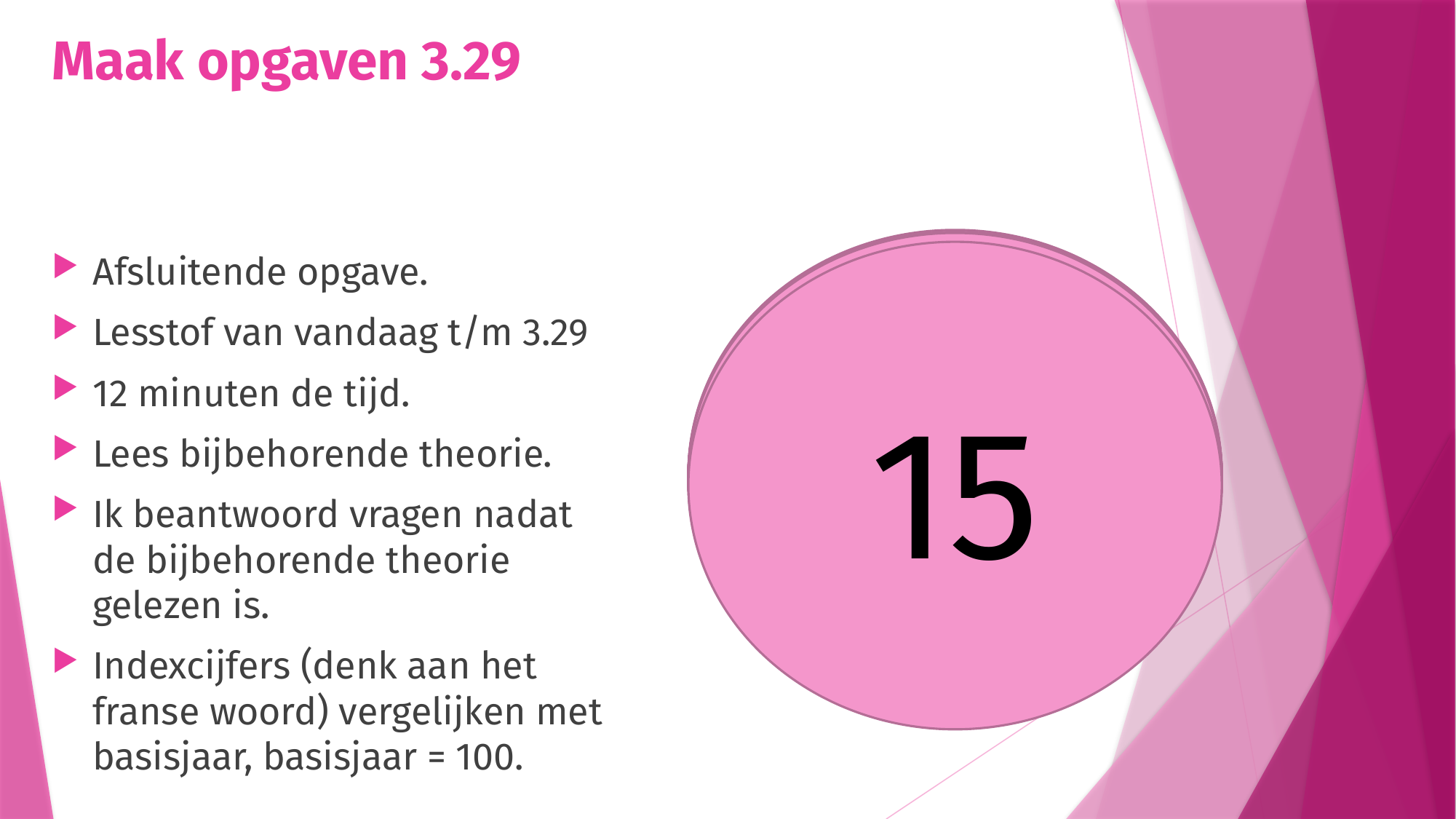

# Maak opgaven 3.29
10
11
9
8
14
5
6
7
4
3
1
2
13
12
Afsluitende opgave.
Lesstof van vandaag t/m 3.29
12 minuten de tijd.
Lees bijbehorende theorie.
Ik beantwoord vragen nadat de bijbehorende theorie gelezen is.
Indexcijfers (denk aan het franse woord) vergelijken met basisjaar, basisjaar = 100.
15